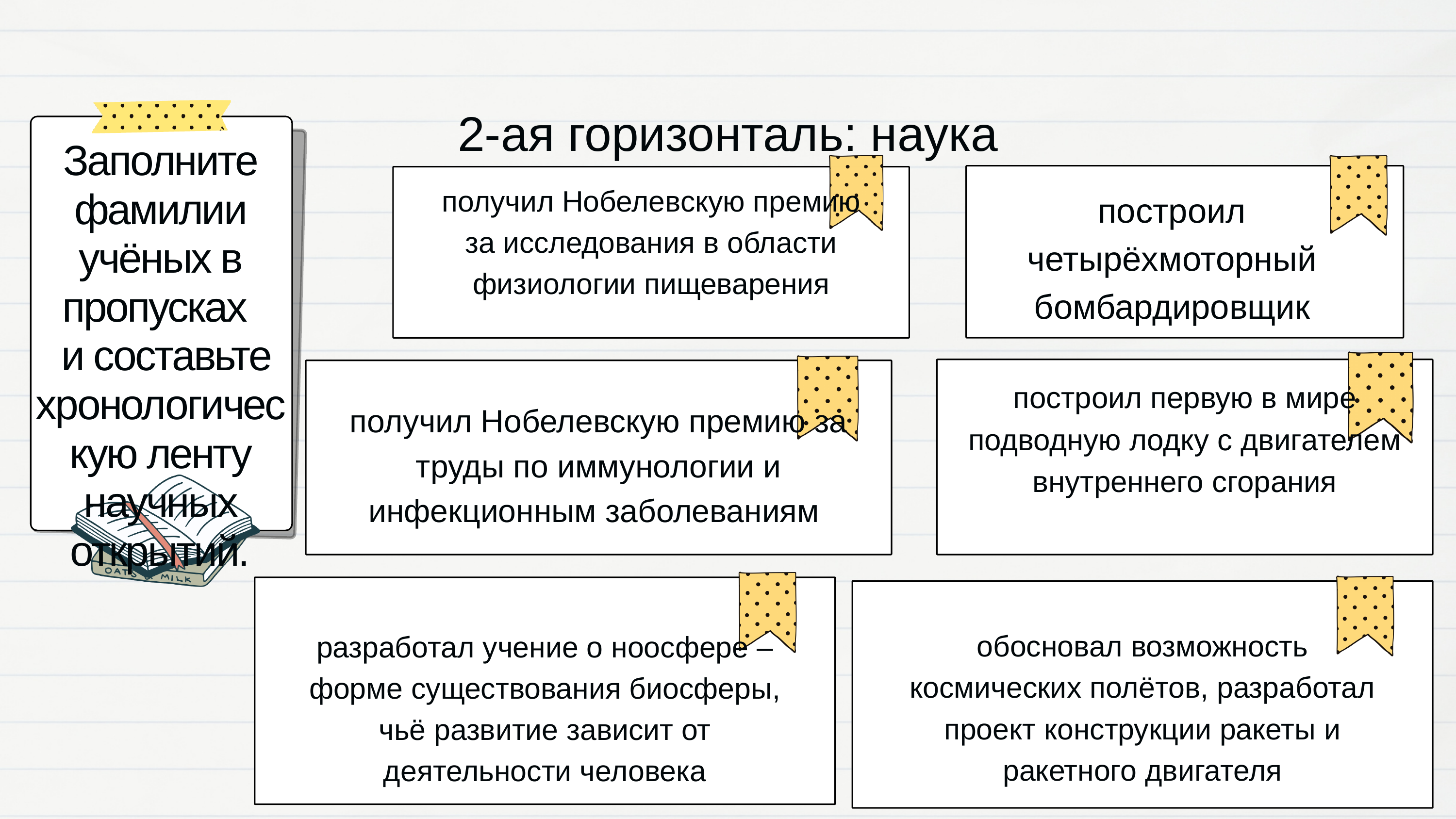

2-ая горизонталь: наука

Заполните фамилии учёных в пропусках
 и составьте хронологическую ленту научных открытий.

получил Нобелевскую премию за исследования в области физиологии пищеварения

построил четырёхмоторный бомбардировщик

построил первую в мире подводную лодку с двигателем внутреннего сгорания

получил Нобелевскую премию за труды по иммунологии и инфекционным заболеваниям

разработал учение о ноосфере – форме существования биосферы, чьё развитие зависит от деятельности человека

обосновал возможность космических полётов, разработал проект конструкции ракеты и ракетного двигателя